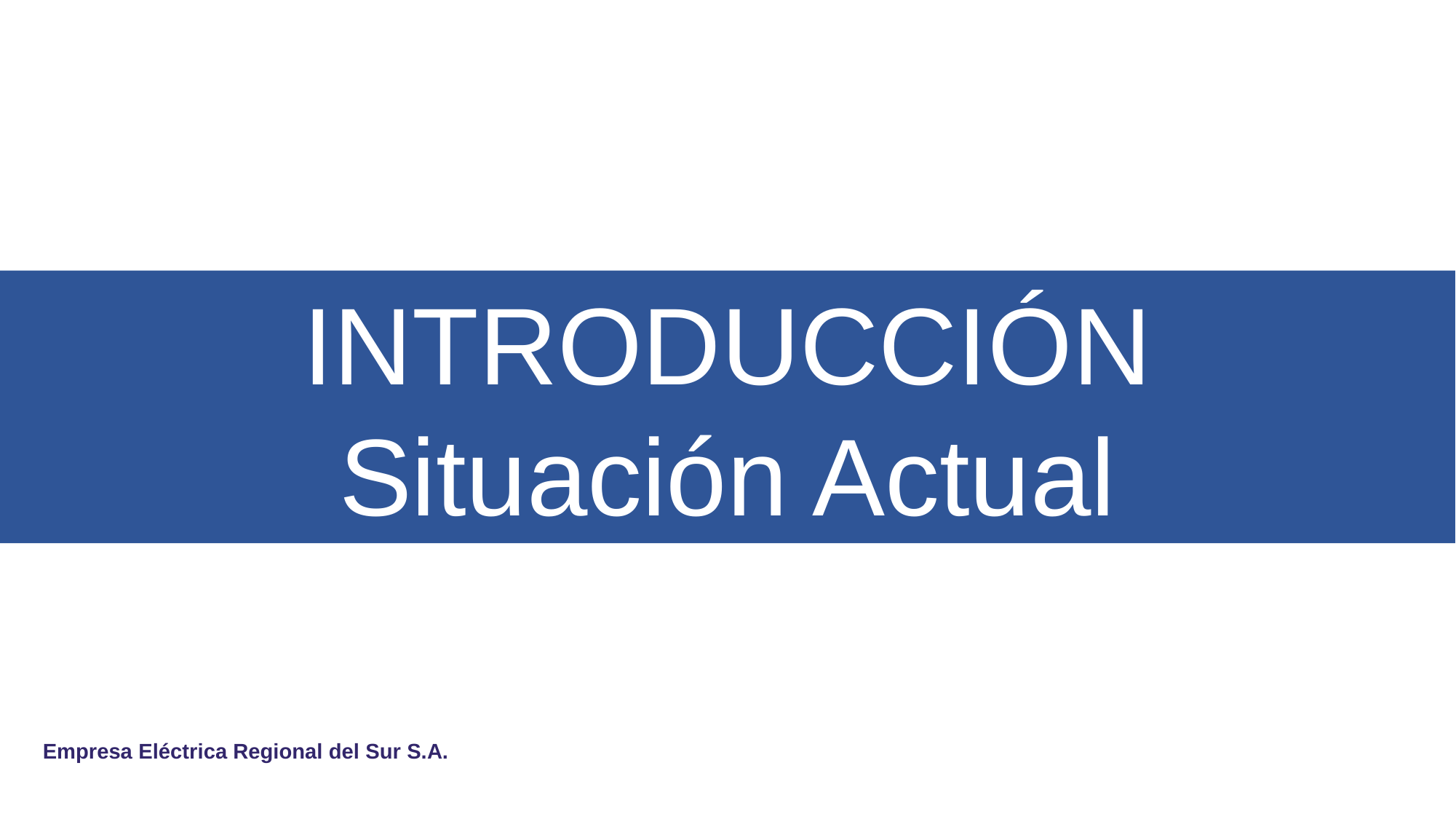

INTRODUCCIÓN
Situación Actual
Empresa Eléctrica Regional del Sur S.A.